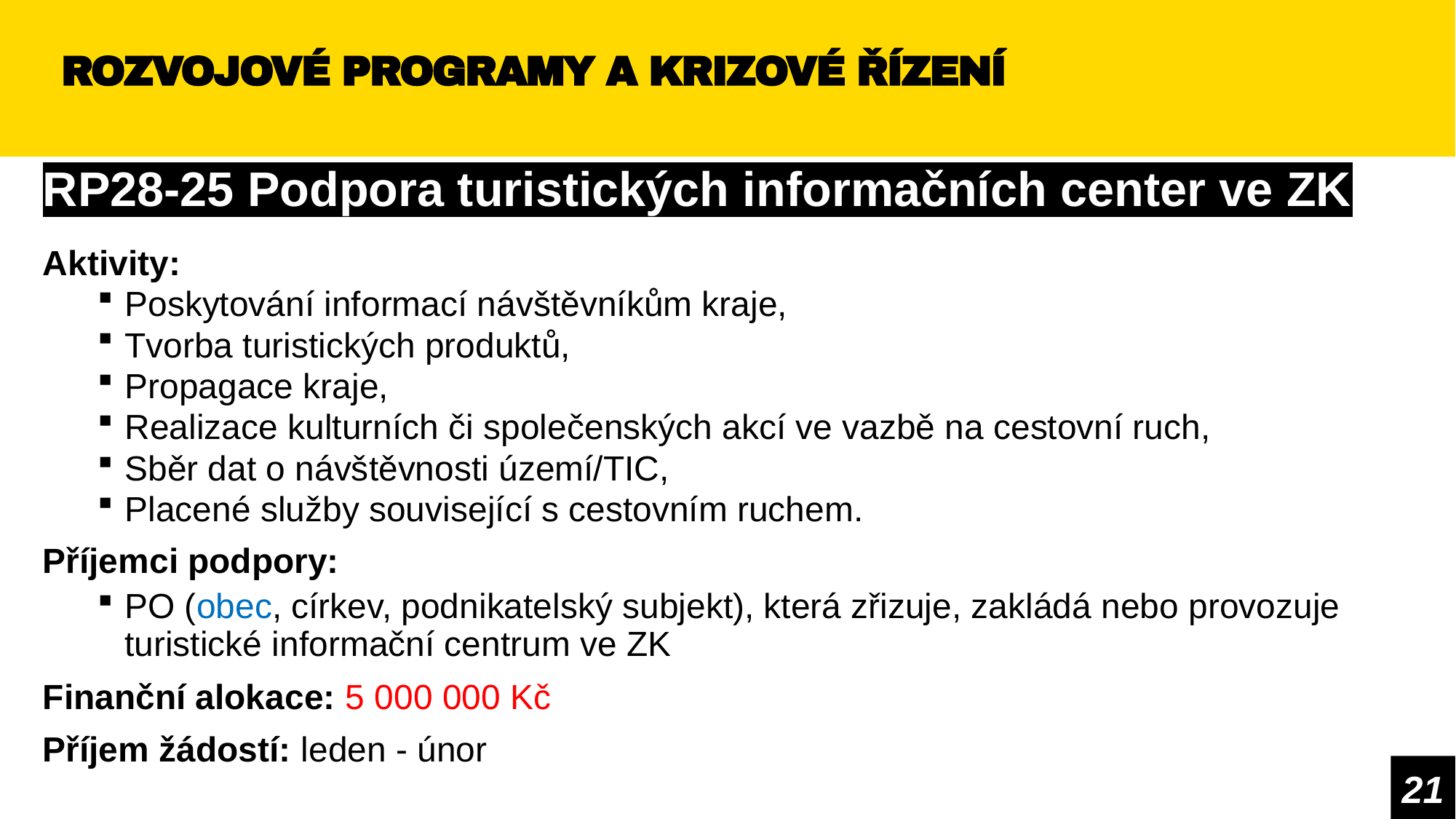

# ROZVOJOVÉ PROGRAMY A KRIZOVÉ ŘÍZENÍ
RP28-25 Podpora turistických informačních center ve ZK
Aktivity:
Poskytování informací návštěvníkům kraje,
Tvorba turistických produktů,
Propagace kraje,
Realizace kulturních či společenských akcí ve vazbě na cestovní ruch,
Sběr dat o návštěvnosti území/TIC,
Placené služby související s cestovním ruchem.
Příjemci podpory:
PO (obec, církev, podnikatelský subjekt), která zřizuje, zakládá nebo provozuje turistické informační centrum ve ZK
Finanční alokace: 5 000 000 Kč
Příjem žádostí: leden - únor

21